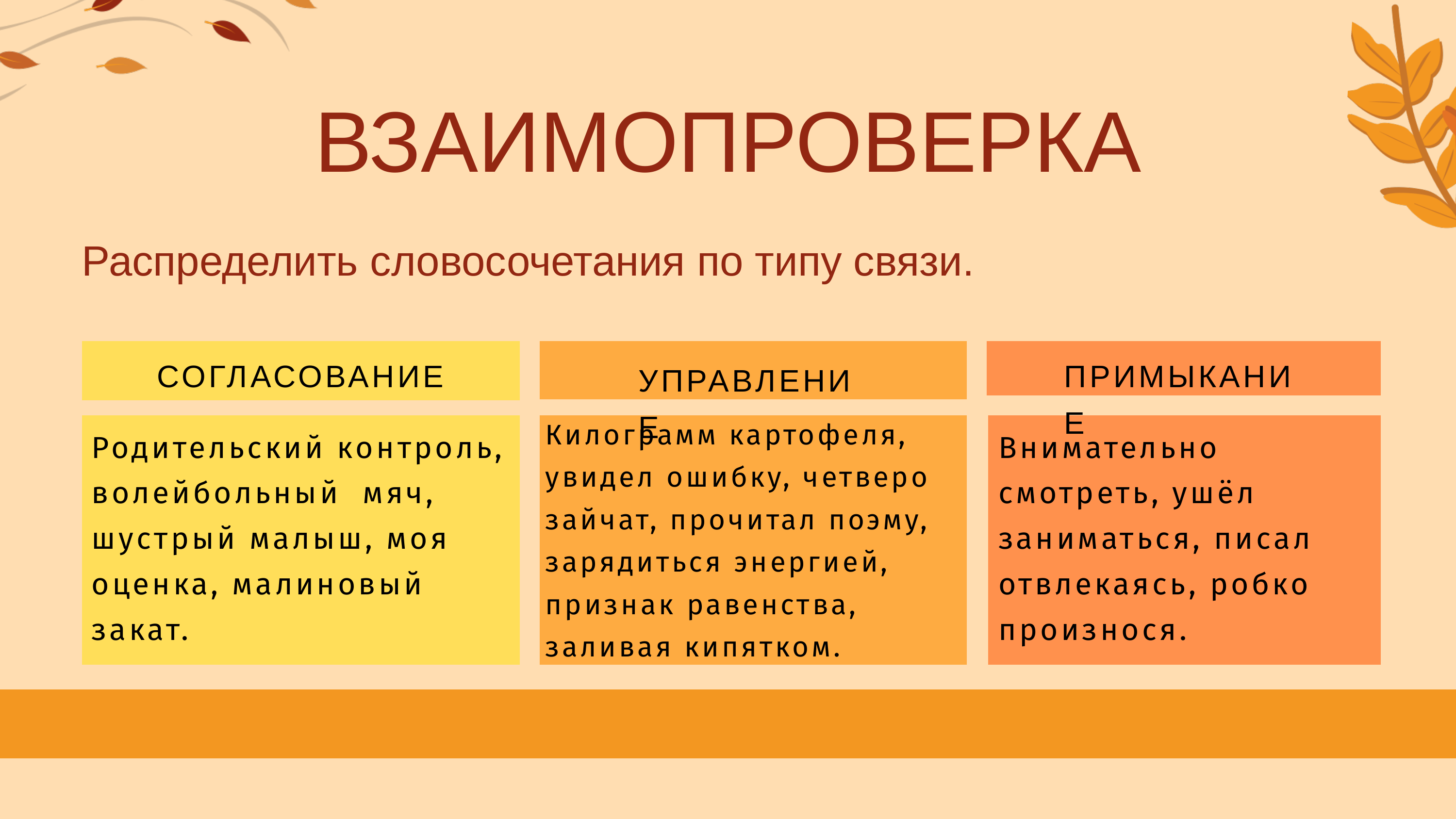

ВЗАИМОПРОВЕРКА
Распределить словосочетания по типу связи.

СОГЛАСОВАНИЕ
ПРИМЫКАНИЕ
УПРАВЛЕНИЕ
Килограмм картофеля, увидел ошибку, четверо зайчат, прочитал поэму, зарядиться энергией, признак равенства, заливая кипятком.

Родительский контроль, волейбольный  мяч, шустрый малыш, моя оценка, малиновый закат.
Внимательно смотреть, ушёл заниматься, писал отвлекаясь, робко произнося.